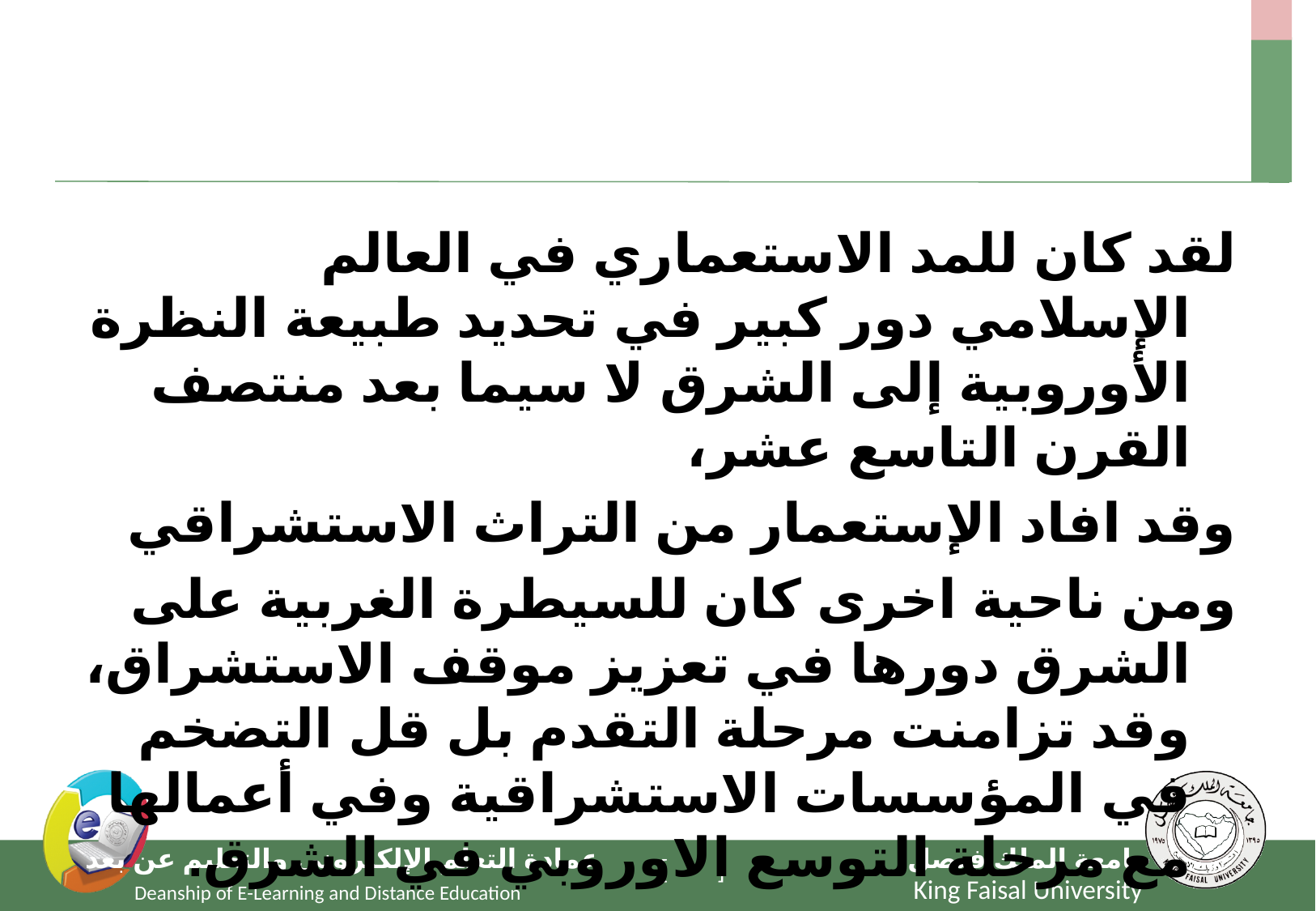

#
لقد كان للمد الاستعماري في العالم الإسلامي دور كبير في تحديد طبيعة النظرة الأوروبية إلى الشرق لا سيما بعد منتصف القرن التاسع عشر،
وقد افاد الإستعمار من التراث الاستشراقي
ومن ناحية اخرى كان للسيطرة الغربية على الشرق دورها في تعزيز موقف الاستشراق، وقد تزامنت مرحلة التقدم بل قل التضخم في المؤسسات الاستشراقية وفي أعمالها مع مرحلة التوسع الاوروبي في الشرق.